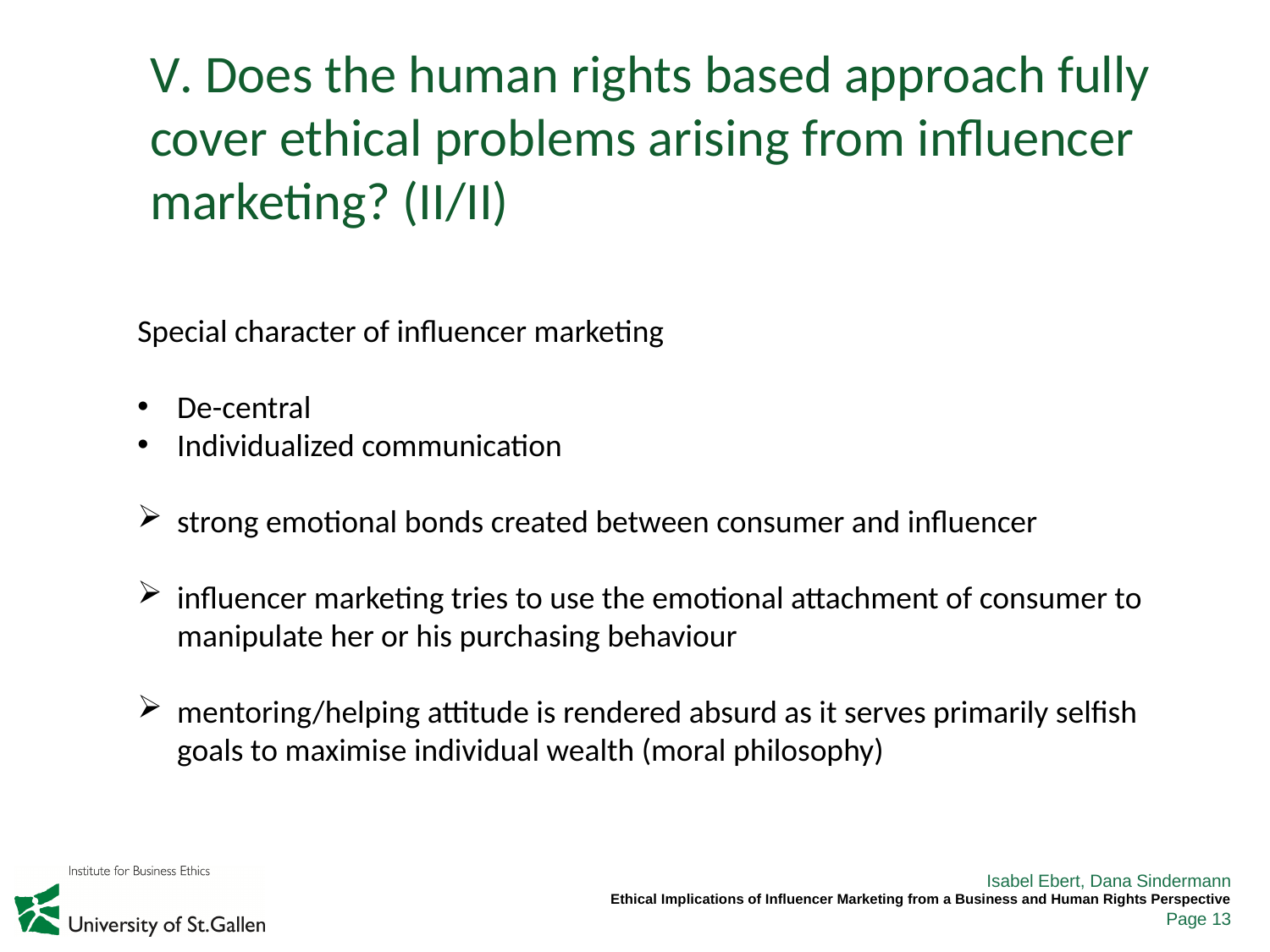

# V. Does the human rights based approach fully cover ethical problems arising from influencer marketing? (II/II)

Special character of influencer marketing

De-central
Individualized communication

strong emotional bonds created between consumer and influencer

influencer marketing tries to use the emotional attachment of consumer to manipulate her or his purchasing behaviour

mentoring/helping attitude is rendered absurd as it serves primarily selfish goals to maximise individual wealth (moral philosophy)